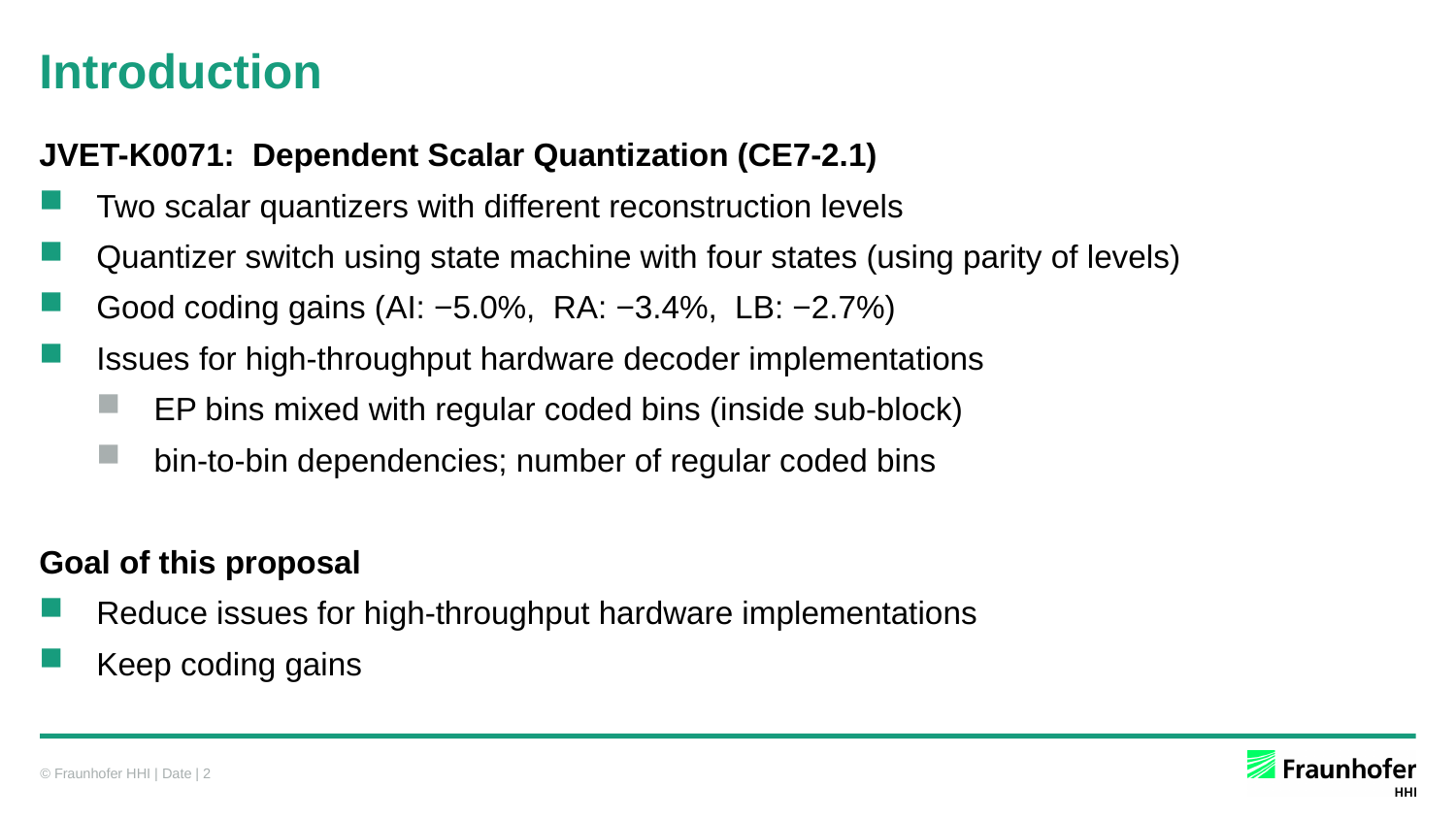

# Introduction
JVET-K0071:  Dependent Scalar Quantization (CE7-2.1)
Two scalar quantizers with different reconstruction levels
Quantizer switch using state machine with four states (using parity of levels)
Good coding gains (AI: −5.0%,  RA: −3.4%,  LB: −2.7%)
Issues for high-throughput hardware decoder implementations
EP bins mixed with regular coded bins (inside sub-block)
bin-to-bin dependencies; number of regular coded bins

Goal of this proposal
Reduce issues for high-throughput hardware implementations
Keep coding gains